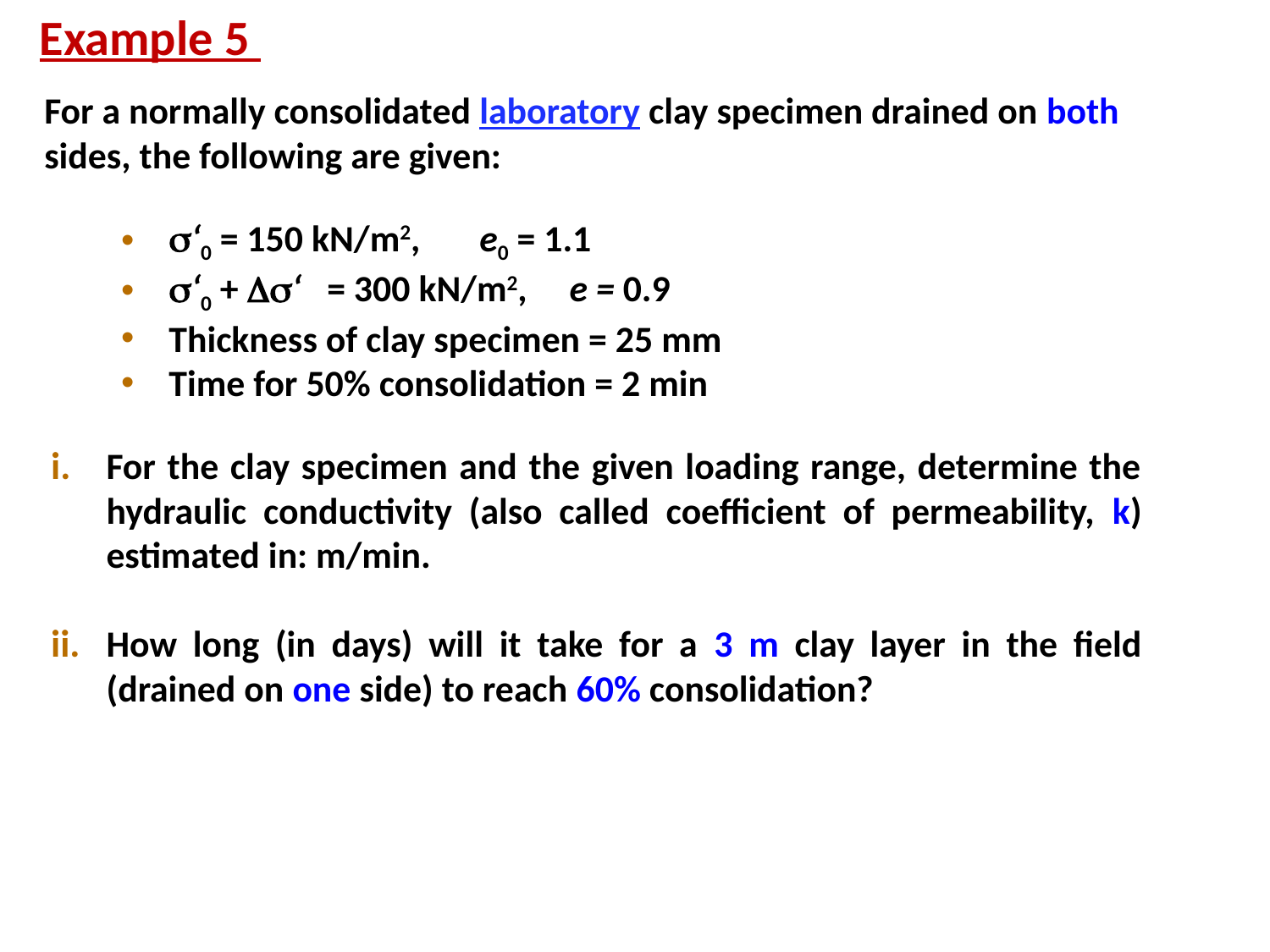

Example 5
For a normally consolidated laboratory clay specimen drained on both sides, the following are given:
σ‘0 = 150 kN/m2,       e0 = 1.1
σ‘0 + Δσ‘   = 300 kN/m2,     e = 0.9
Thickness of clay specimen = 25 mm
Time for 50% consolidation = 2 min
For the clay specimen and the given loading range, determine the hydraulic conductivity (also called coefficient of permeability, k) estimated in: m/min.

How long (in days) will it take for a 3 m clay layer in the field (drained on one side) to reach 60% consolidation?